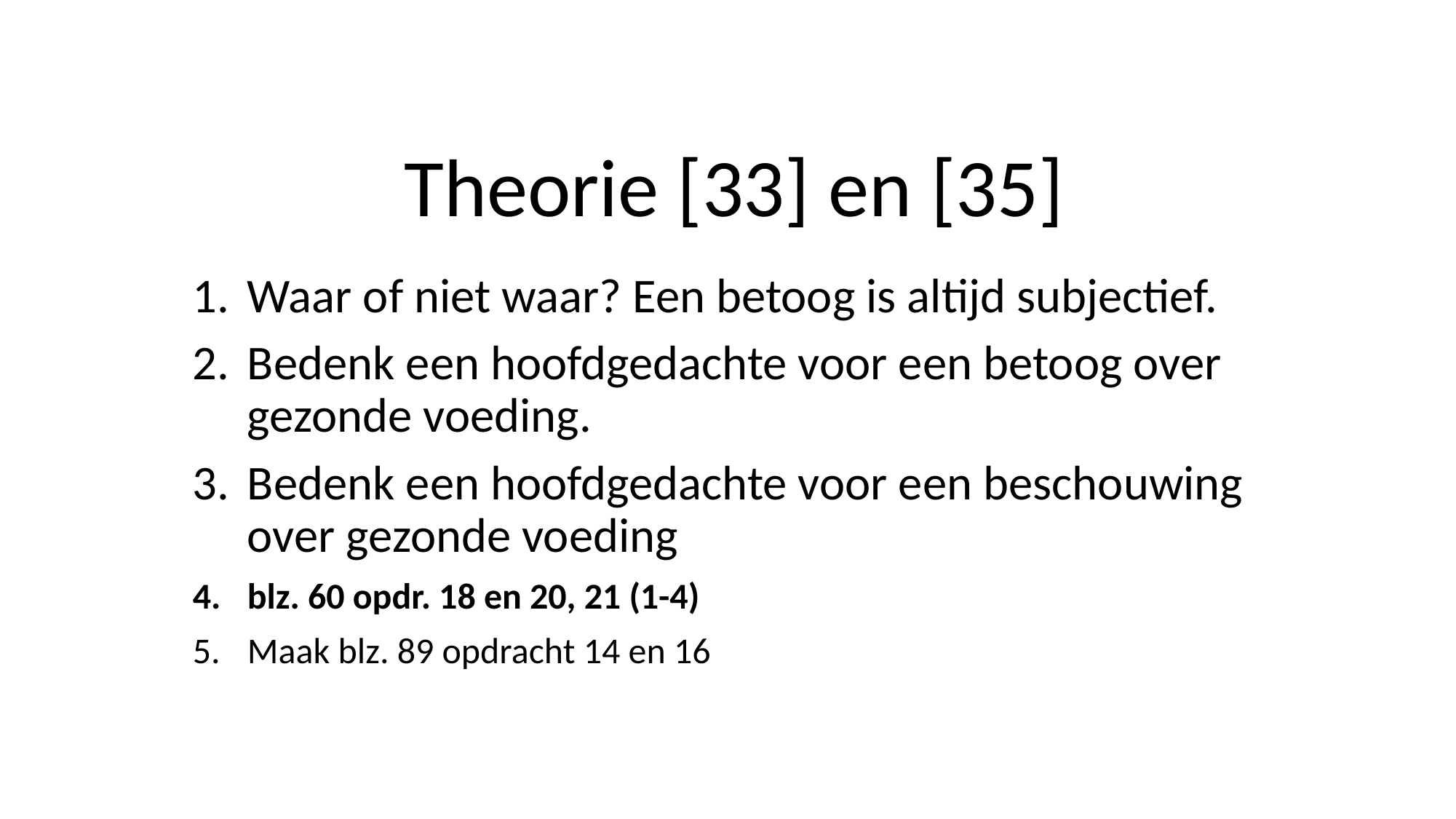

# Theorie [33] en [35]
Waar of niet waar? Een betoog is altijd subjectief.
Bedenk een hoofdgedachte voor een betoog over gezonde voeding.
Bedenk een hoofdgedachte voor een beschouwing over gezonde voeding
blz. 60 opdr. 18 en 20, 21 (1-4)
Maak blz. 89 opdracht 14 en 16